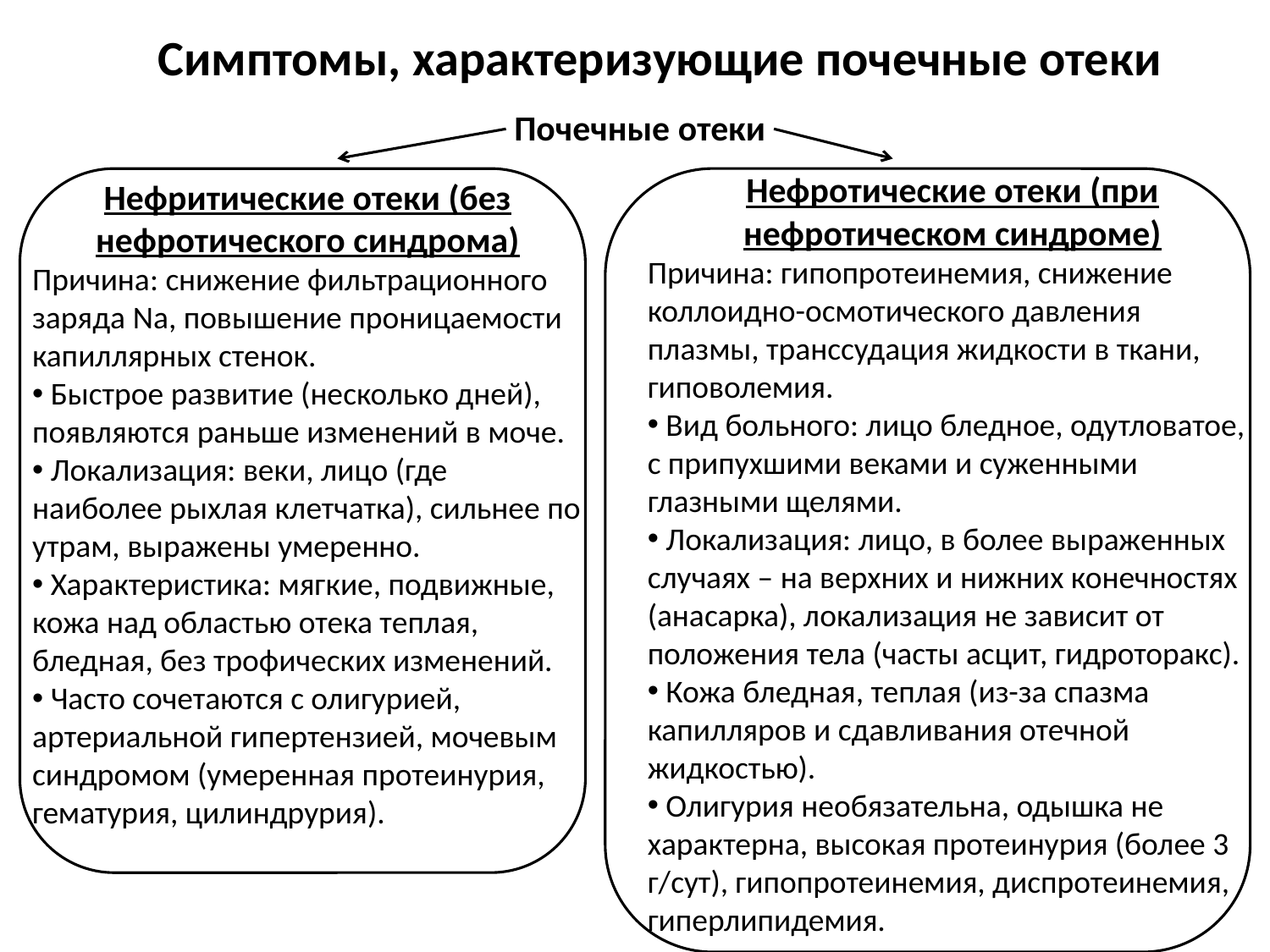

Симптомы, характеризующие почечные отеки
Почечные отеки
Нефротические отеки (при нефротическом синдроме)
Причина: гипопротеинемия, снижение коллоидно-осмотического давления плазмы, транссудация жидкости в ткани, гиповолемия.
 Вид больного: лицо бледное, одутловатое, с припухшими веками и суженными глазными щелями.
 Локализация: лицо, в более выраженных случаях – на верхних и нижних конечностях (анасарка), локализация не зависит от положения тела (часты асцит, гидроторакс).
 Кожа бледная, теплая (из-за спазма капилляров и сдавливания отечной жидкостью).
 Олигурия необязательна, одышка не характерна, высокая протеинурия (более 3 г/сут), гипопротеинемия, диспротеинемия, гиперлипидемия.
Нефритические отеки (без нефротического синдрома)
Причина: снижение фильтрационного заряда Na, повышение проницаемости капиллярных стенок.
 Быстрое развитие (несколько дней), появляются раньше изменений в моче.
 Локализация: веки, лицо (где наиболее рыхлая клетчатка), сильнее по утрам, выражены умеренно.
 Характеристика: мягкие, подвижные, кожа над областью отека теплая, бледная, без трофических изменений.
 Часто сочетаются с олигурией, артериальной гипертензией, мочевым синдромом (умеренная протеинурия, гематурия, цилиндрурия).